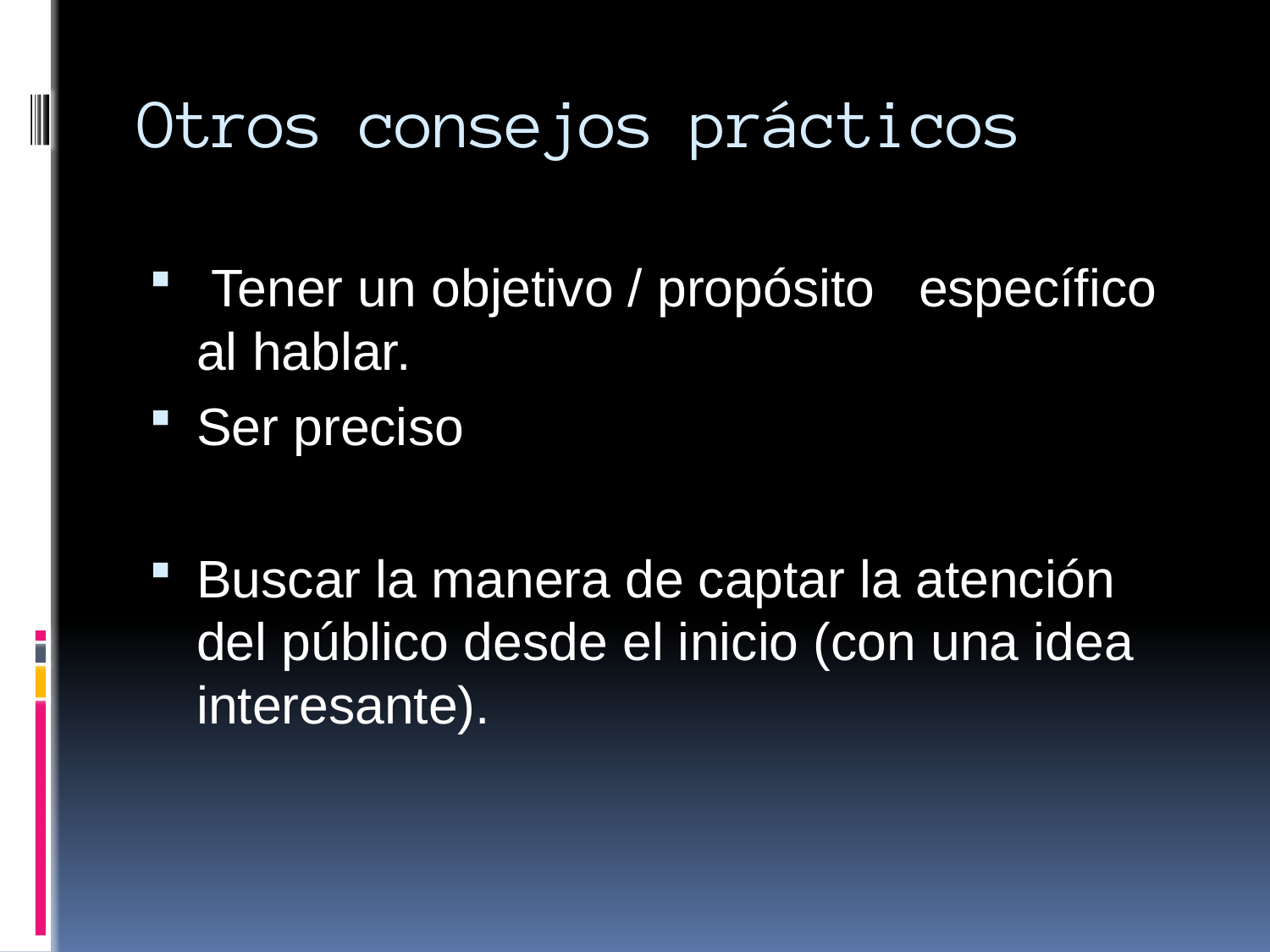

# Otros consejos prácticos
 Tener un objetivo / propósito   específico al hablar.
Ser preciso

Buscar la manera de captar la atención del público desde el inicio (con una idea interesante).